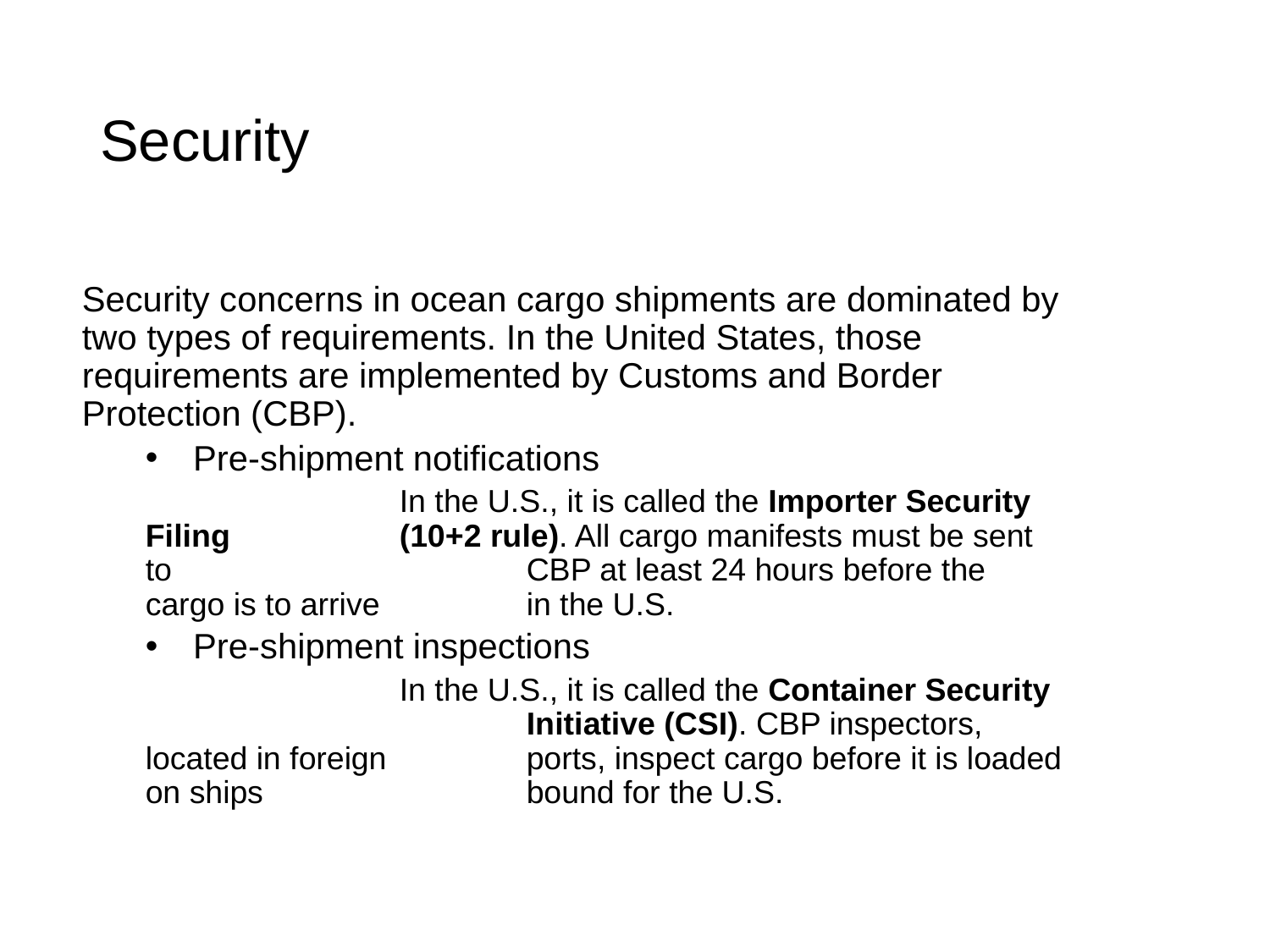

# Security
Security concerns in ocean cargo shipments are dominated by two types of requirements. In the United States, those requirements are implemented by Customs and Border Protection (CBP).
Pre-shipment notifications
		In the U.S., it is called the Importer Security Filing 		(10+2 rule). All cargo manifests must be sent to 			CBP at least 24 hours before the cargo is to arrive 		in the U.S.
Pre-shipment inspections
		In the U.S., it is called the Container Security 			Initiative (CSI). CBP inspectors, located in foreign 		ports, inspect cargo before it is loaded on ships 			bound for the U.S.